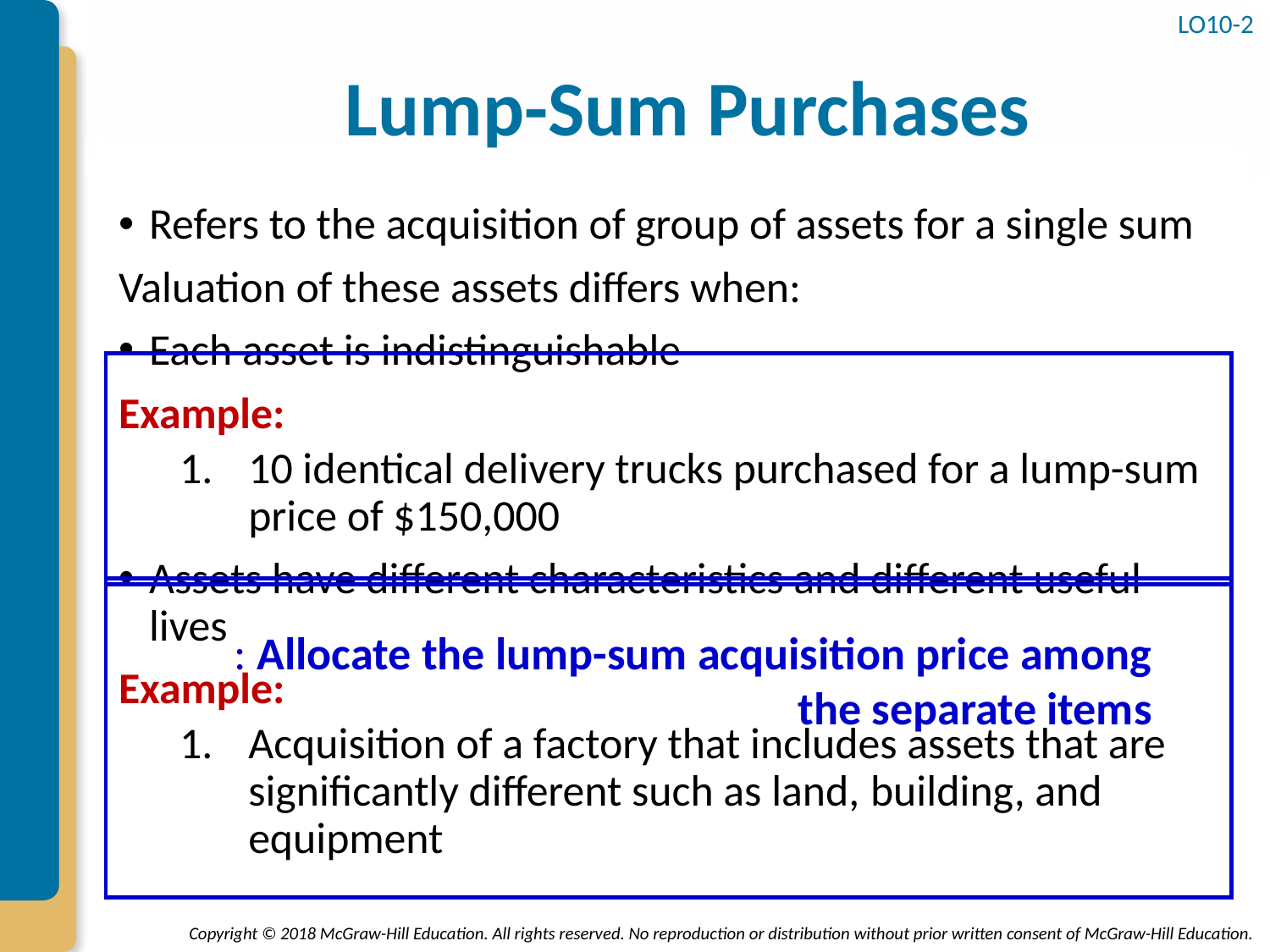

# Lump-Sum Purchases
LO10-2
Refers to the acquisition of group of assets for a single sum
Valuation of these assets differs when:
Each asset is indistinguishable
Example:
10 identical delivery trucks purchased for a lump-sum price of $150,000
Assets have different characteristics and different useful lives
Example:
Acquisition of a factory that includes assets that are significantly different such as land, building, and equipment

: Allocate the lump-sum acquisition price among the separate items